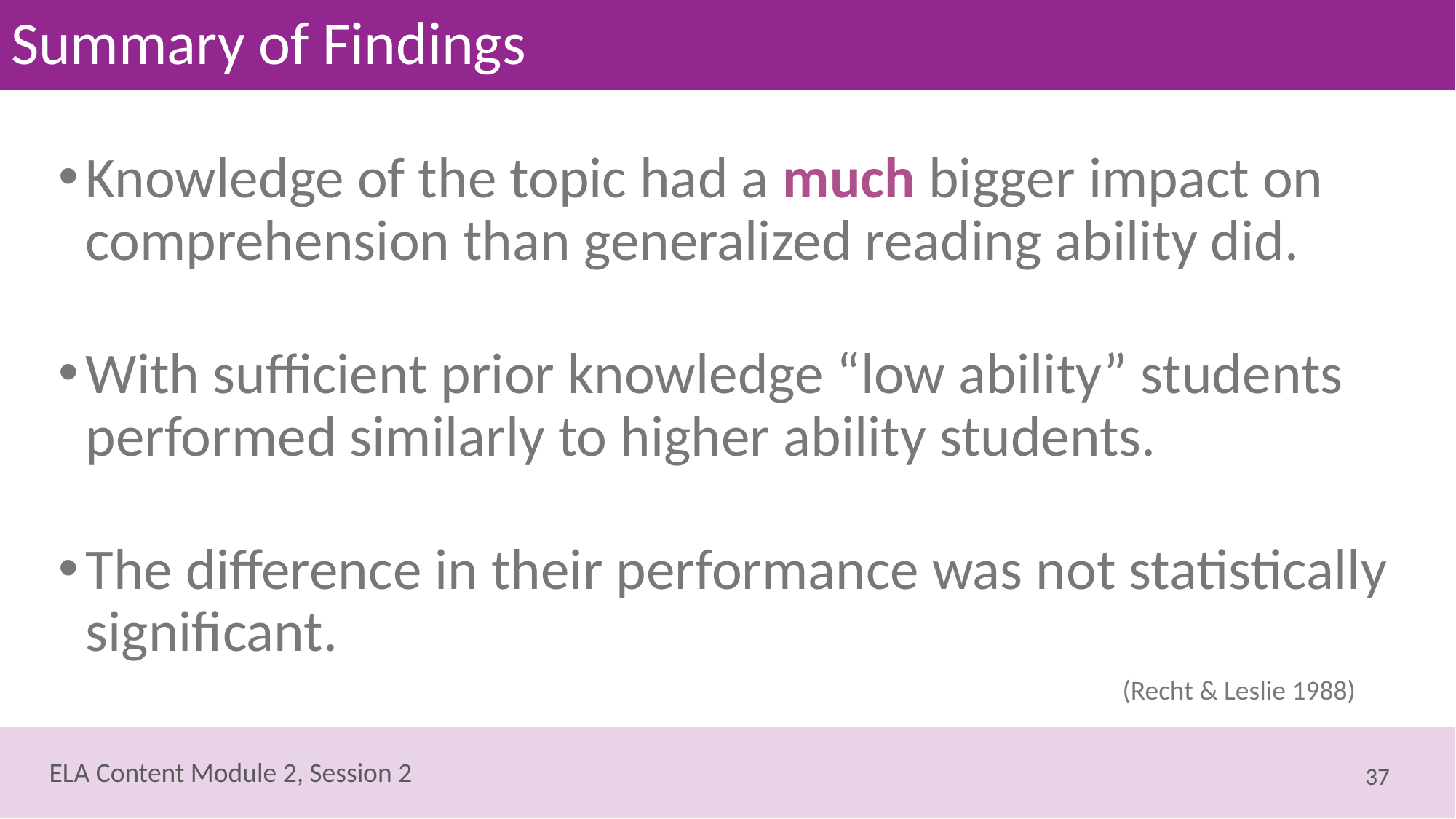

# Summary of Findings
Knowledge of the topic had a much bigger impact on comprehension than generalized reading ability did.

With sufficient prior knowledge “low ability” students performed similarly to higher ability students.

The difference in their performance was not statistically significant.
(Recht & Leslie 1988)
37